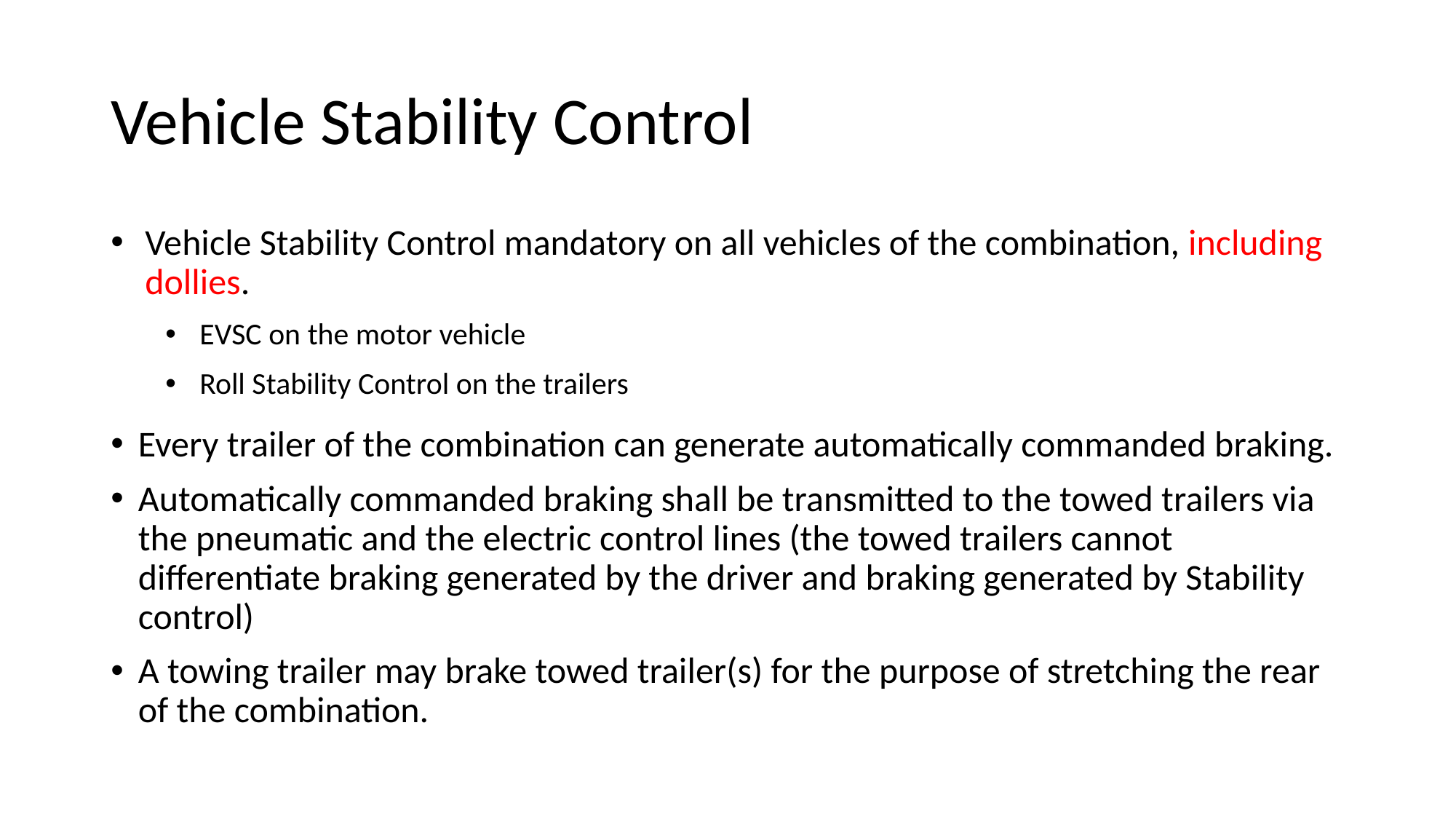

# Vehicle Stability Control
Vehicle Stability Control mandatory on all vehicles of the combination, including dollies.
EVSC on the motor vehicle
Roll Stability Control on the trailers
Every trailer of the combination can generate automatically commanded braking.
Automatically commanded braking shall be transmitted to the towed trailers via the pneumatic and the electric control lines (the towed trailers cannot differentiate braking generated by the driver and braking generated by Stability control)
A towing trailer may brake towed trailer(s) for the purpose of stretching the rear of the combination.